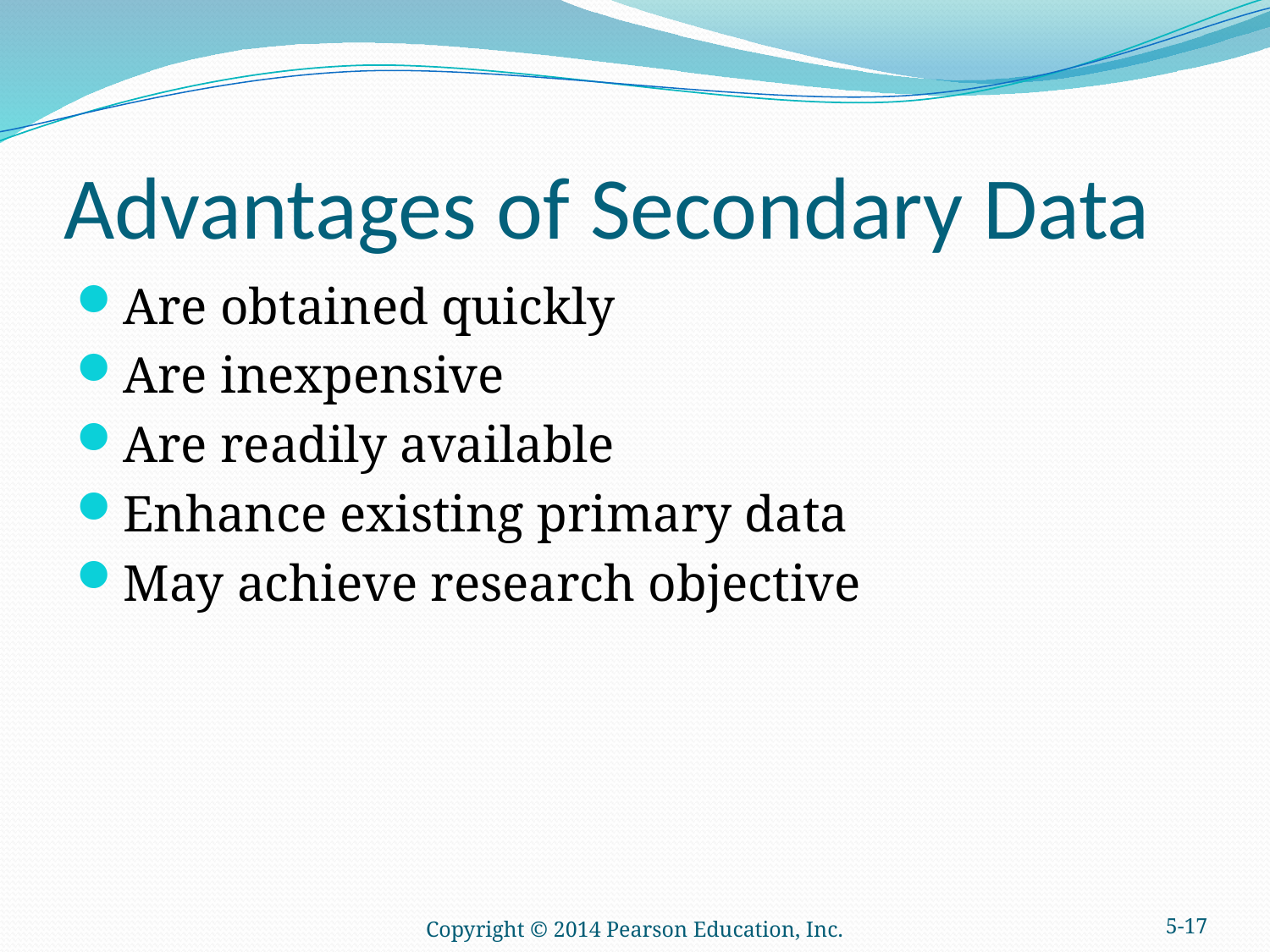

# Advantages of Secondary Data
Are obtained quickly
Are inexpensive
Are readily available
Enhance existing primary data
May achieve research objective